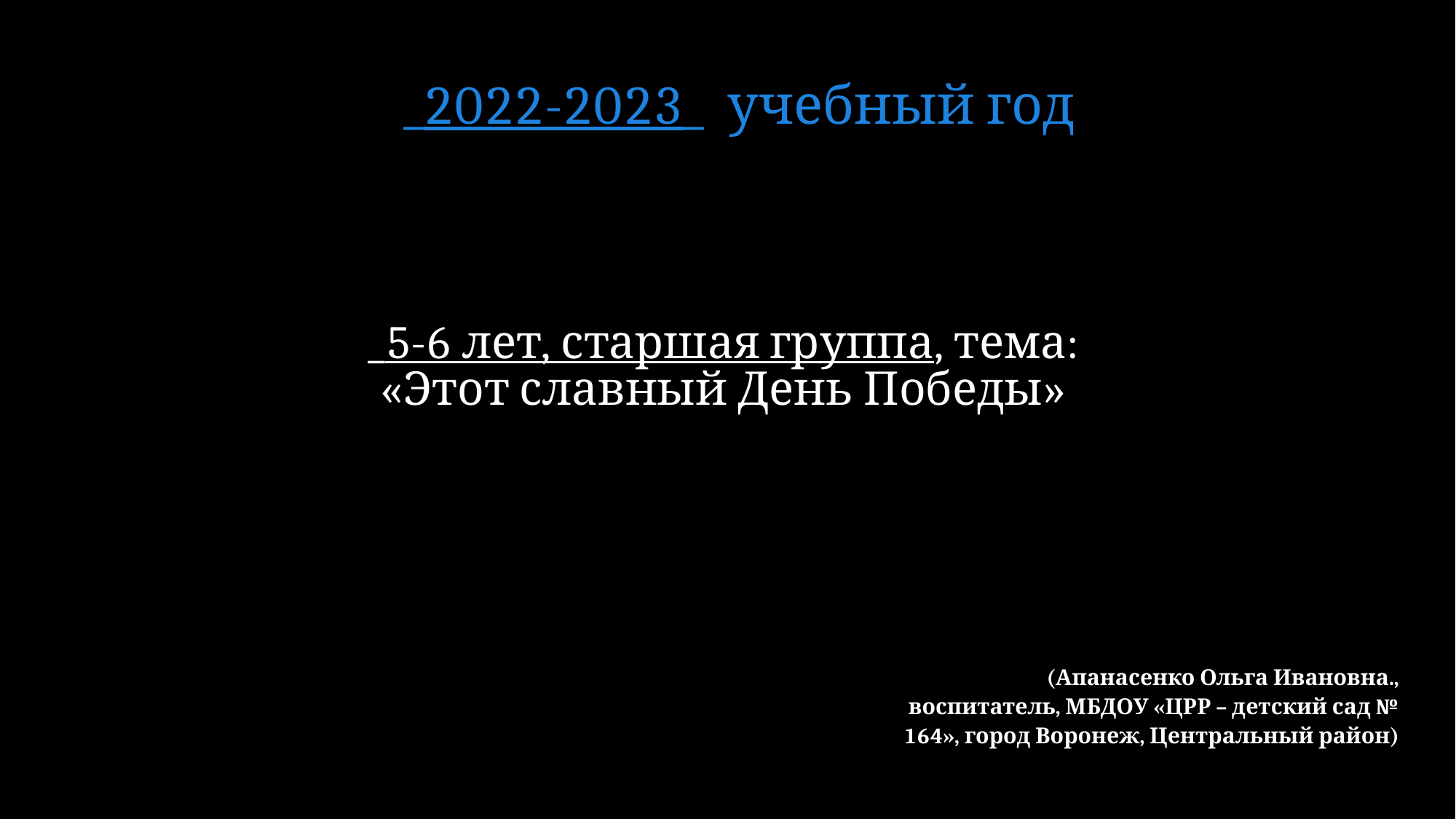

_2022-2023_  учебный год
# _5-6 лет, старшая группа, тема: «Этот славный День Победы»

(Апанасенко Ольга Ивановна., воспитатель, МБДОУ «ЦРР – детский сад № 164», город Воронеж, Центральный район)